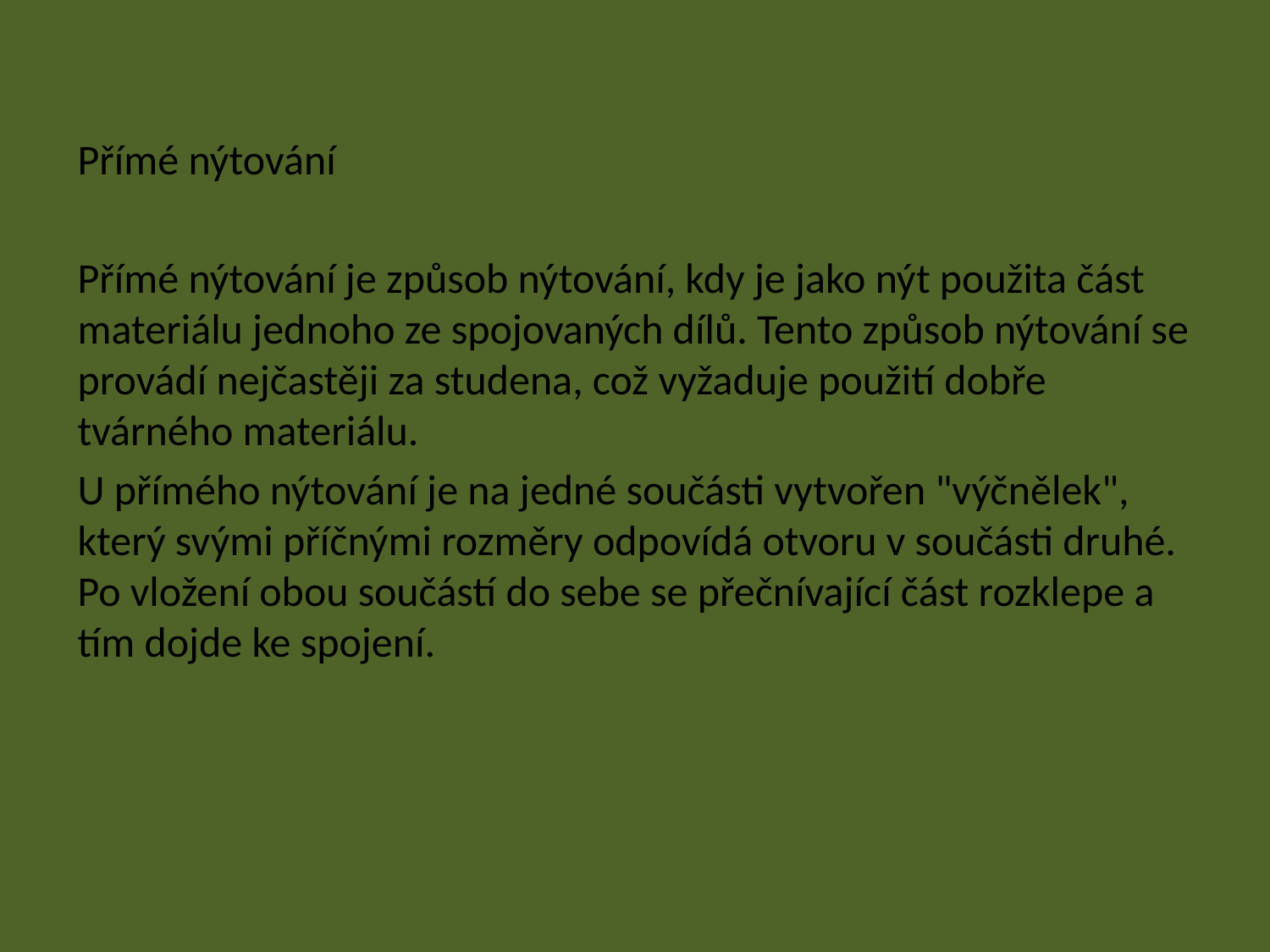

Přímé nýtování

Přímé nýtování je způsob nýtování, kdy je jako nýt použita část materiálu jednoho ze spojovaných dílů. Tento způsob nýtování se provádí nejčastěji za studena, což vyžaduje použití dobře tvárného materiálu.
U přímého nýtování je na jedné součásti vytvořen "výčnělek", který svými příčnými rozměry odpovídá otvoru v součásti druhé. Po vložení obou součástí do sebe se přečnívající část rozklepe a tím dojde ke spojení.